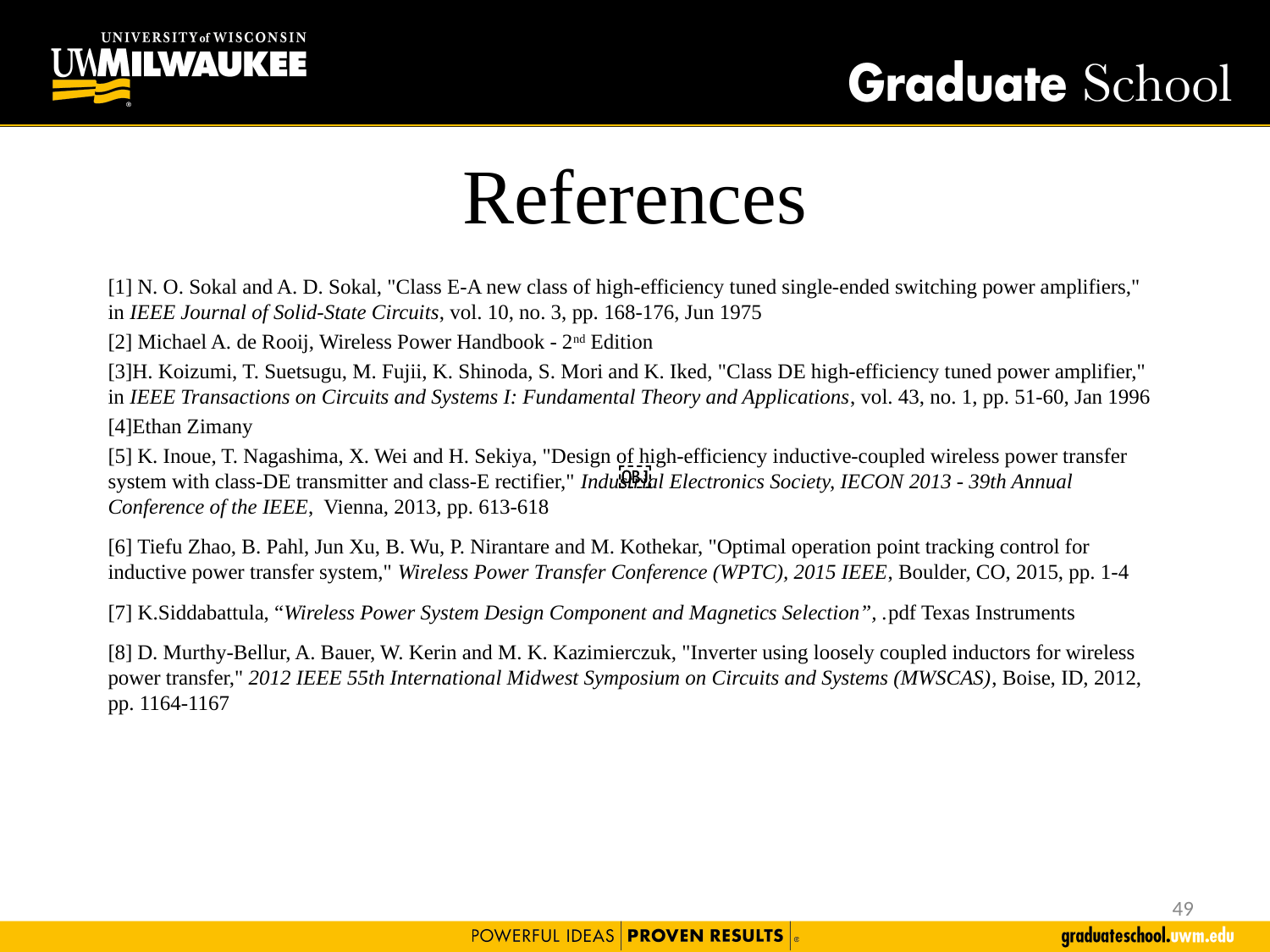

# References
[1] N. O. Sokal and A. D. Sokal, "Class E-A new class of high-efficiency tuned single-ended switching power amplifiers," in IEEE Journal of Solid-State Circuits, vol. 10, no. 3, pp. 168-176, Jun 1975
[2] Michael A. de Rooij, Wireless Power Handbook - 2nd Edition
[3]H. Koizumi, T. Suetsugu, M. Fujii, K. Shinoda, S. Mori and K. Iked, "Class DE high-efficiency tuned power amplifier," in IEEE Transactions on Circuits and Systems I: Fundamental Theory and Applications, vol. 43, no. 1, pp. 51-60, Jan 1996
[4]Ethan Zimany
[5] K. Inoue, T. Nagashima, X. Wei and H. Sekiya, "Design of high-efficiency inductive-coupled wireless power transfer system with class-DE transmitter and class-E rectifier," Industrial Electronics Society, IECON 2013 - 39th Annual Conference of the IEEE,  Vienna, 2013, pp. 613-618
[6] Tiefu Zhao, B. Pahl, Jun Xu, B. Wu, P. Nirantare and M. Kothekar, "Optimal operation point tracking control for inductive power transfer system," Wireless Power Transfer Conference (WPTC), 2015 IEEE, Boulder, CO, 2015, pp. 1-4
[7] K.Siddabattula, “Wireless Power System Design Component and Magnetics Selection”, .pdf Texas Instruments
[8] D. Murthy-Bellur, A. Bauer, W. Kerin and M. K. Kazimierczuk, "Inverter using loosely coupled inductors for wireless power transfer," 2012 IEEE 55th International Midwest Symposium on Circuits and Systems (MWSCAS), Boise, ID, 2012, pp. 1164-1167

￼
￼
49